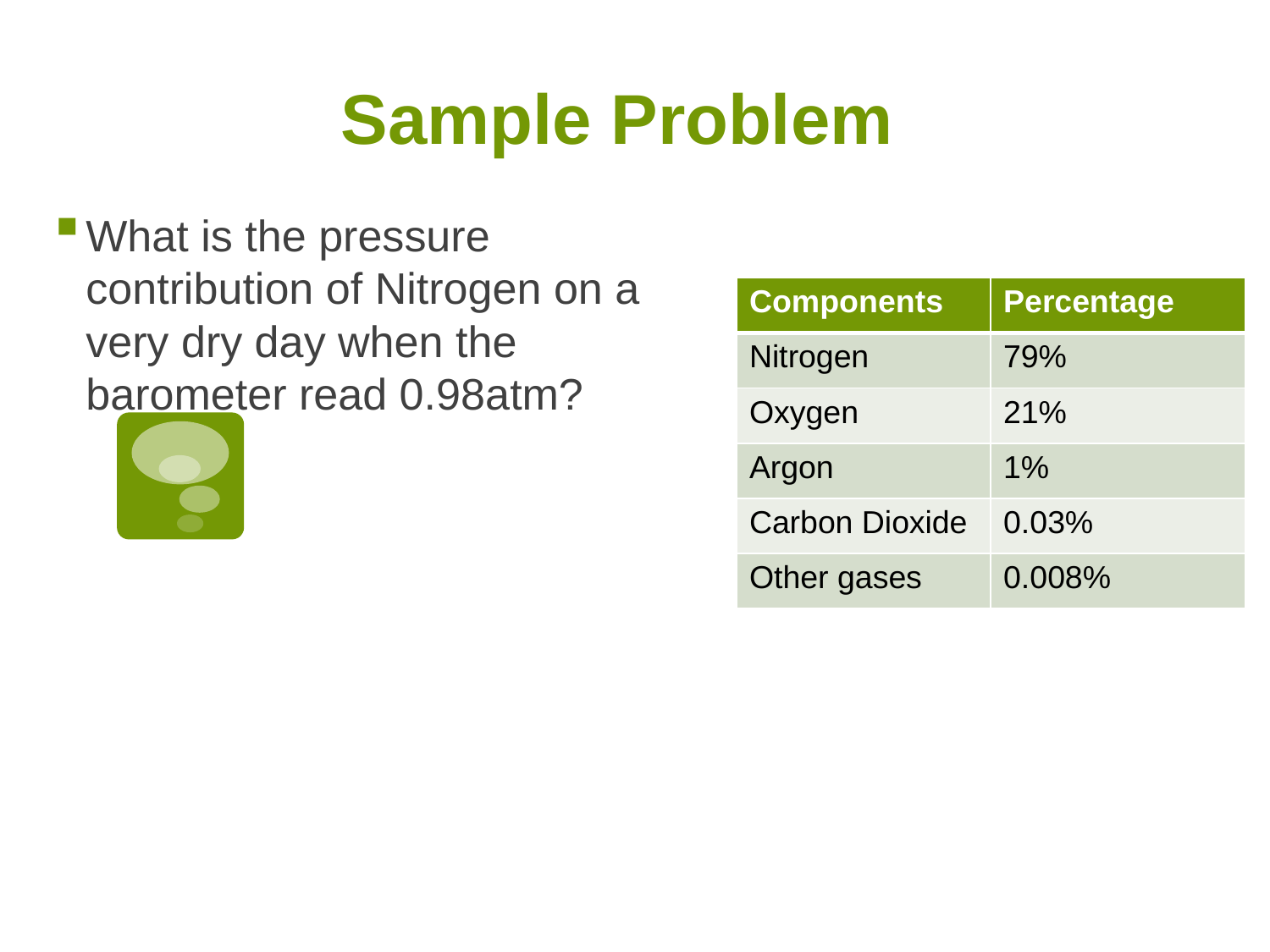

# Sample Problem
What is the pressure contribution of Nitrogen on a very dry day when the barometer read 0.98atm?

| Components | Percentage |
| --- | --- |
| Nitrogen | 79% |
| Oxygen | 21% |
| Argon | 1% |
| Carbon Dioxide | 0.03% |
| Other gases | 0.008% |